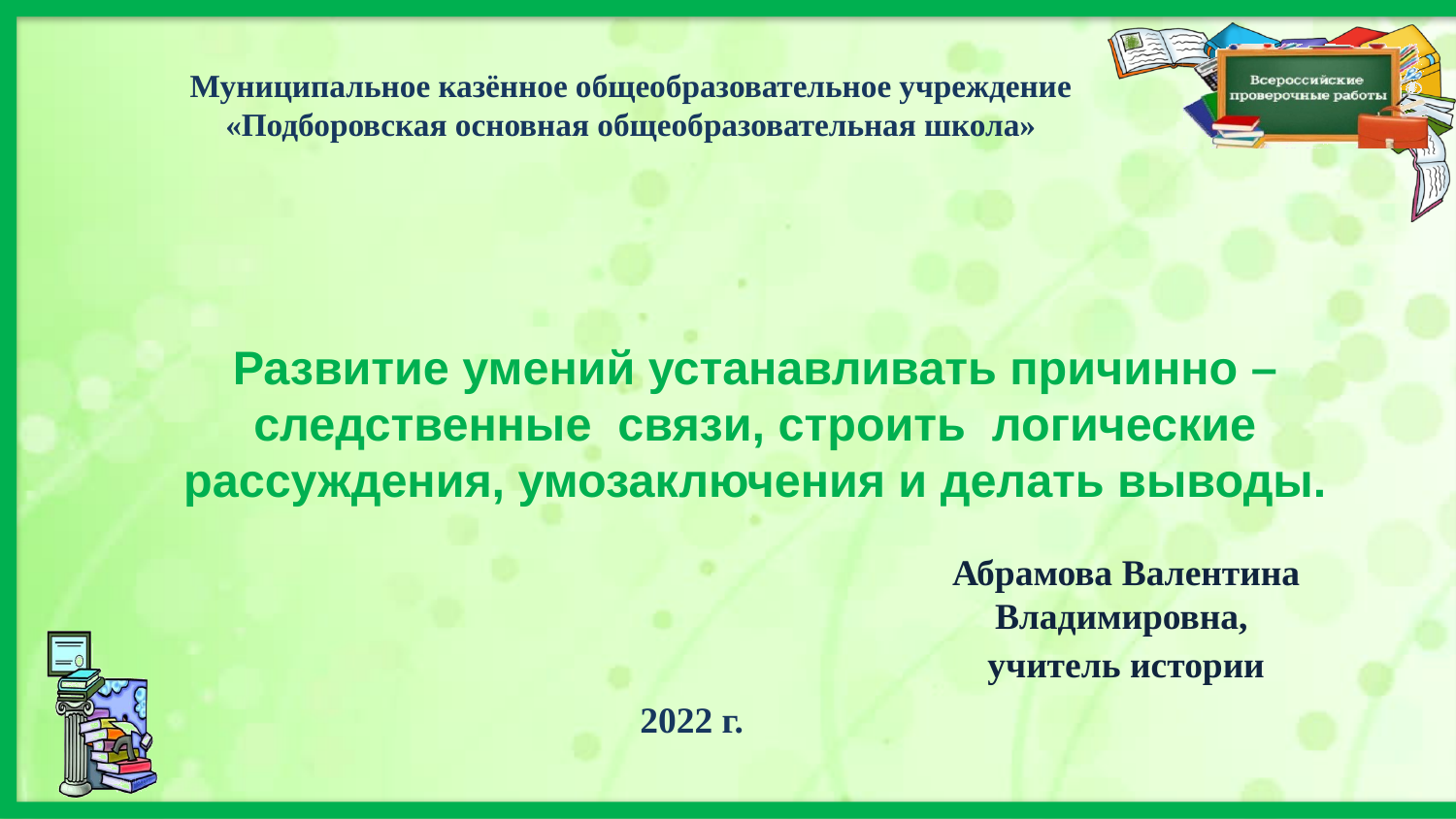

Муниципальное казённое общеобразовательное учреждение
«Подборовская основная общеобразовательная школа»

Развитие умений устанавливать причинно – следственные  связи, строить  логические рассуждения, умозаключения и делать выводы.
Абрамова Валентина Владимировна,
учитель истории
2022 г.